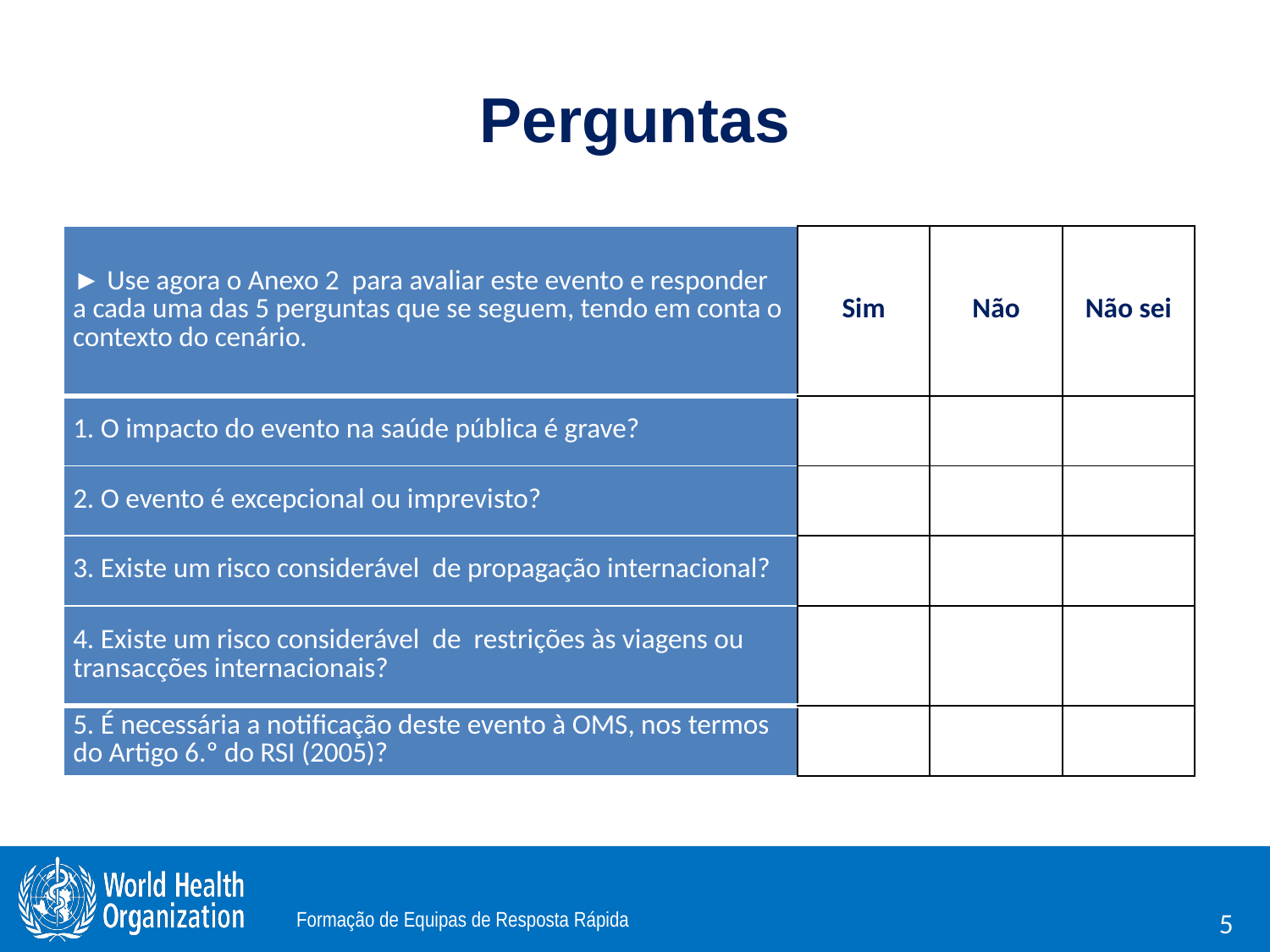

# Perguntas
| ► Use agora o Anexo 2 para avaliar este evento e responder a cada uma das 5 perguntas que se seguem, tendo em conta o contexto do cenário. | Sim | Não | Não sei |
| --- | --- | --- | --- |
| 1. O impacto do evento na saúde pública é grave? |  |  |  |
| 2. O evento é excepcional ou imprevisto? |  |  |  |
| 3. Existe um risco considerável de propagação internacional? |  |  |  |
| 4. Existe um risco considerável de restrições às viagens ou transacções internacionais? |  |  |  |
| 5. É necessária a notificação deste evento à OMS, nos termos do Artigo 6.º do RSI (2005)? |  |  |  |